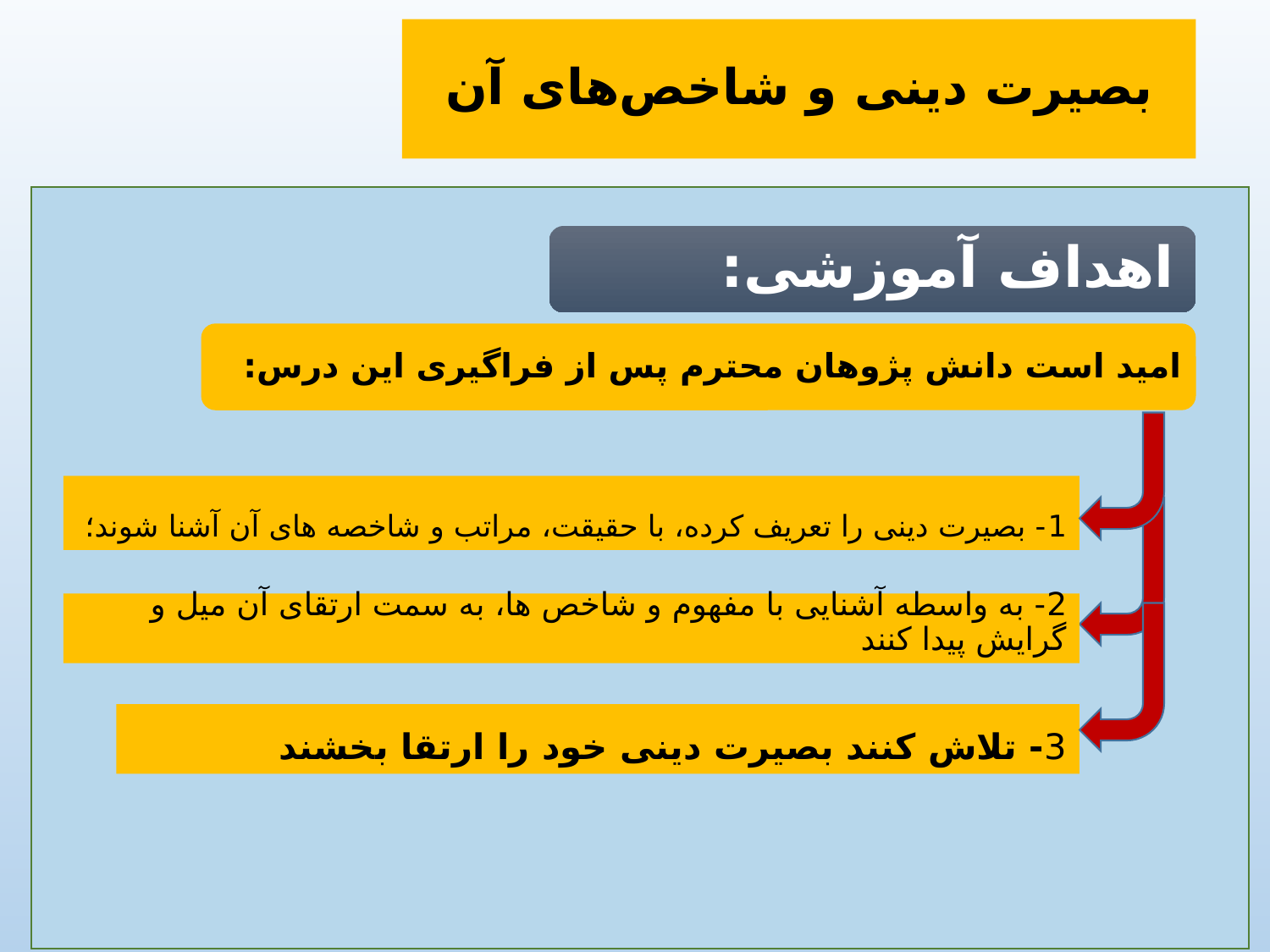

# بصیرت دینی و شاخص‌های آن

اهداف آموزشی:
امید است دانش پژوهان محترم پس از فراگیری این درس:

1- بصیرت دینی را تعریف کرده، با حقیقت، مراتب و شاخصه های آن آشنا شوند؛

2- به واسطه آشنایی با مفهوم و شاخص ها، به سمت ارتقای آن میل و گرایش پیدا کنند

3- تلاش کنند بصیرت دینی خود را ارتقا بخشند